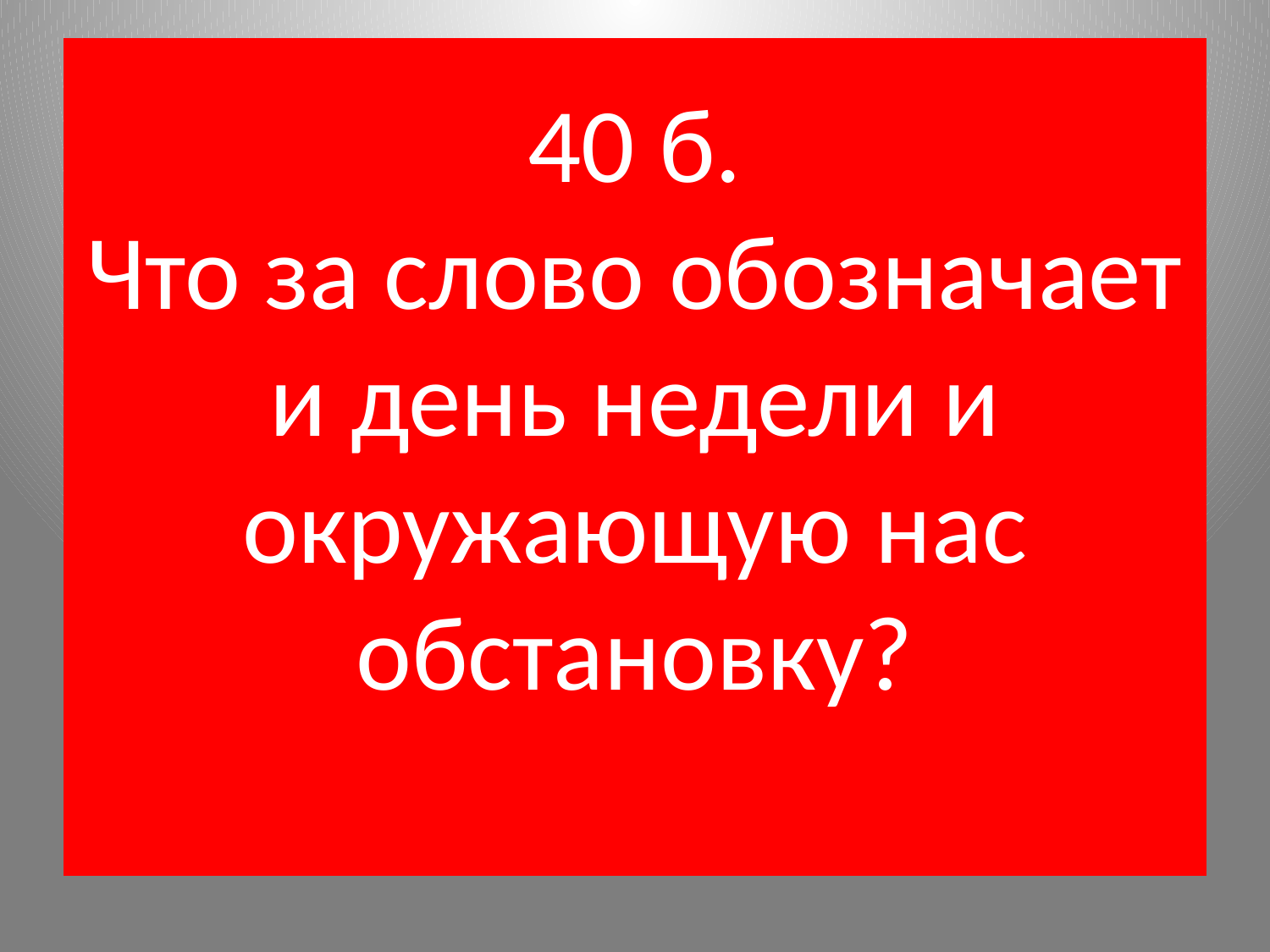

# 40 б. Что за слово обозначает и день недели и окружающую нас обстановку?